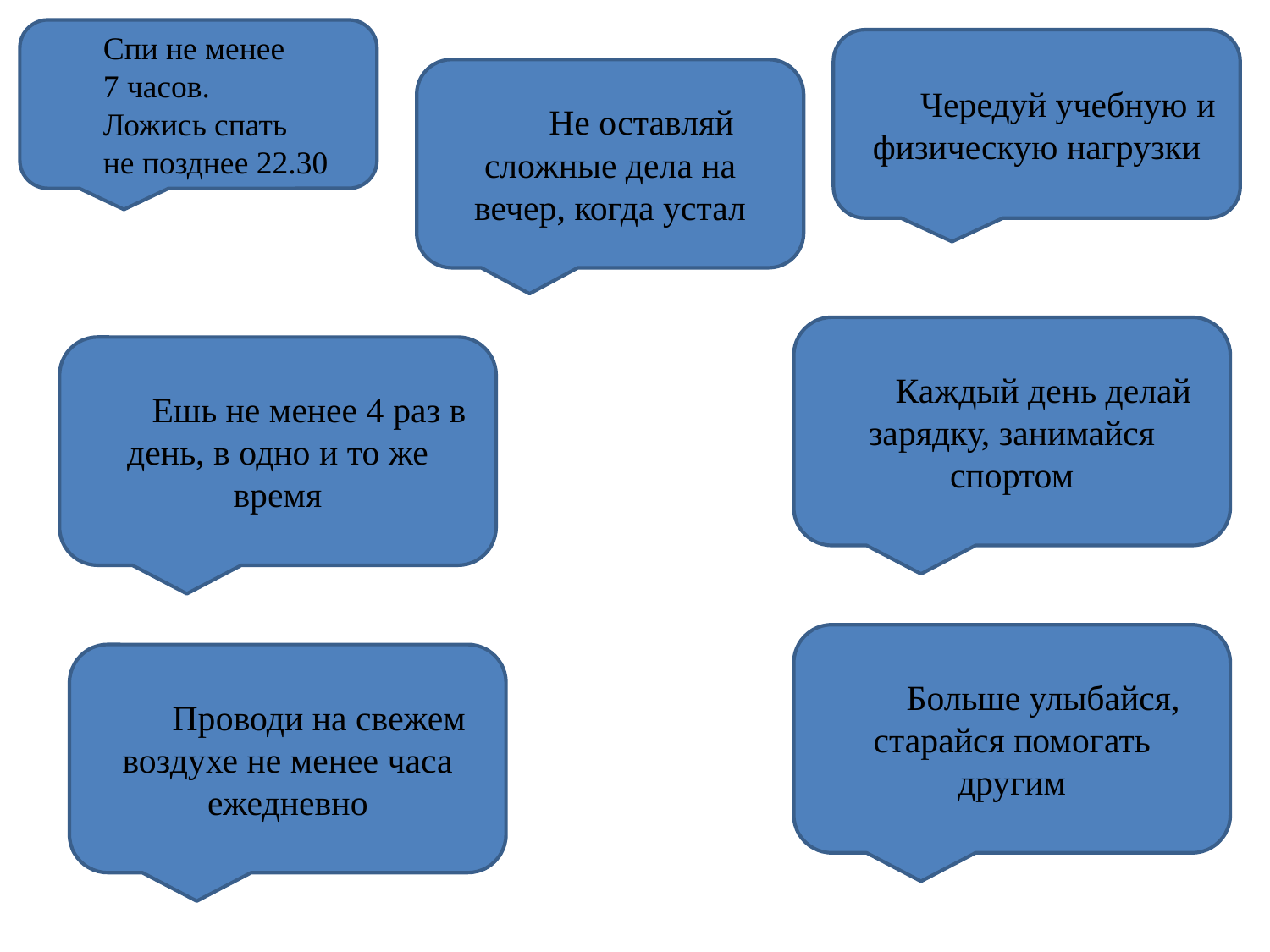

Спи не менее
7 часов.
Ложись спать
не позднее 22.30
Чередуй учебную и физическую нагрузки
#
Не оставляй сложные дела на вечер, когда устал
Каждый день делай зарядку, занимайся спортом
Ешь не менее 4 раз в день, в одно и то же время
Больше улыбайся, старайся помогать другим
Проводи на свежем воздухе не менее часа ежедневно